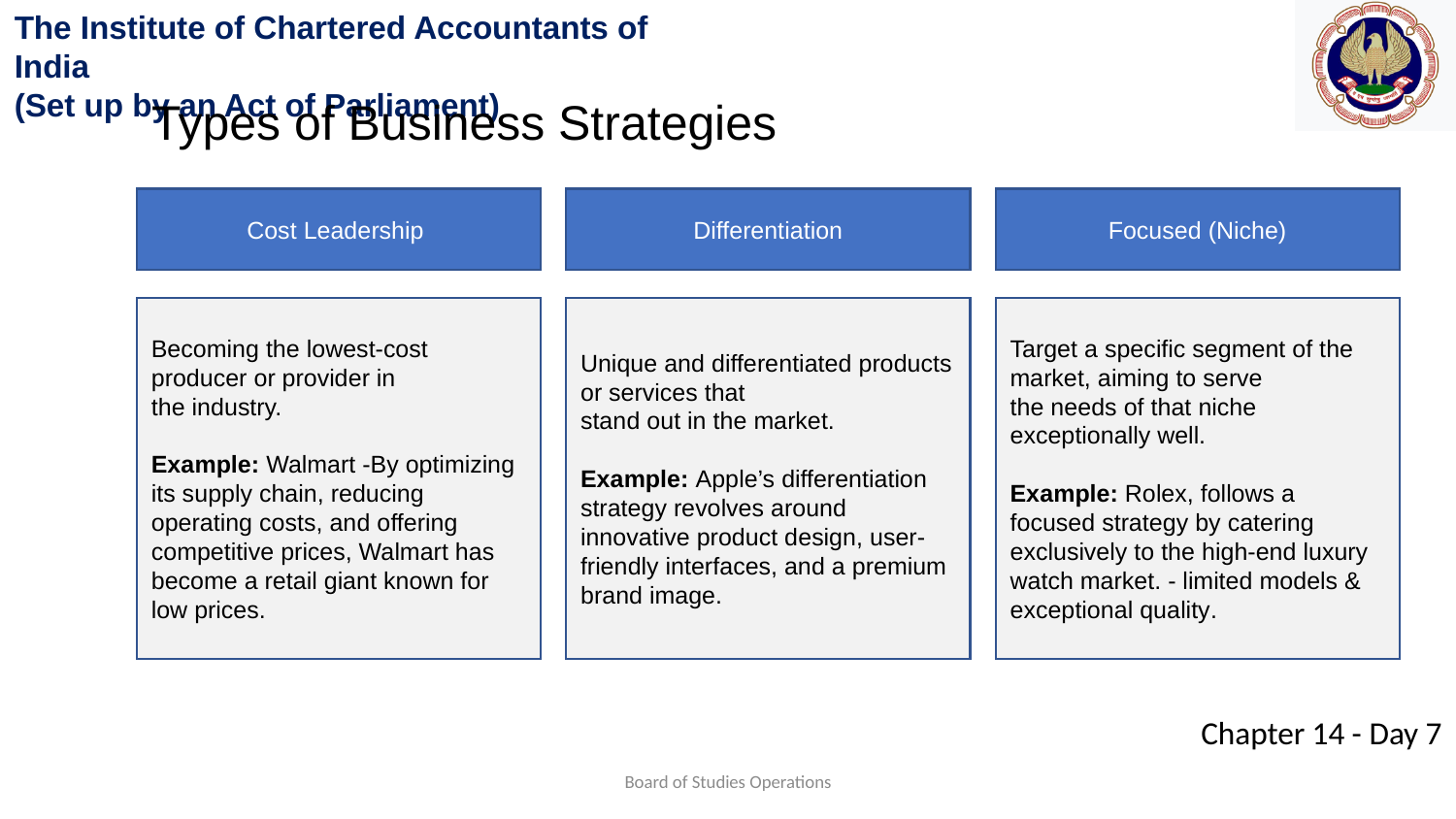

Types of Business Strategies
Cost Leadership
Differentiation
Focused (Niche)
Becoming the lowest-cost producer or provider in
the industry.

Example: Walmart -By optimizing its supply chain, reducing operating costs, and offering competitive prices, Walmart has become a retail giant known for low prices.
Unique and differentiated products or services that
stand out in the market.

Example: Apple’s differentiation strategy revolves around innovative product design, user-friendly interfaces, and a premium brand image.
Target a specific segment of the market, aiming to serve
the needs of that niche exceptionally well.

Example: Rolex, follows a focused strategy by catering exclusively to the high-end luxury watch market. - limited models & exceptional quality.
Board of Studies Operations